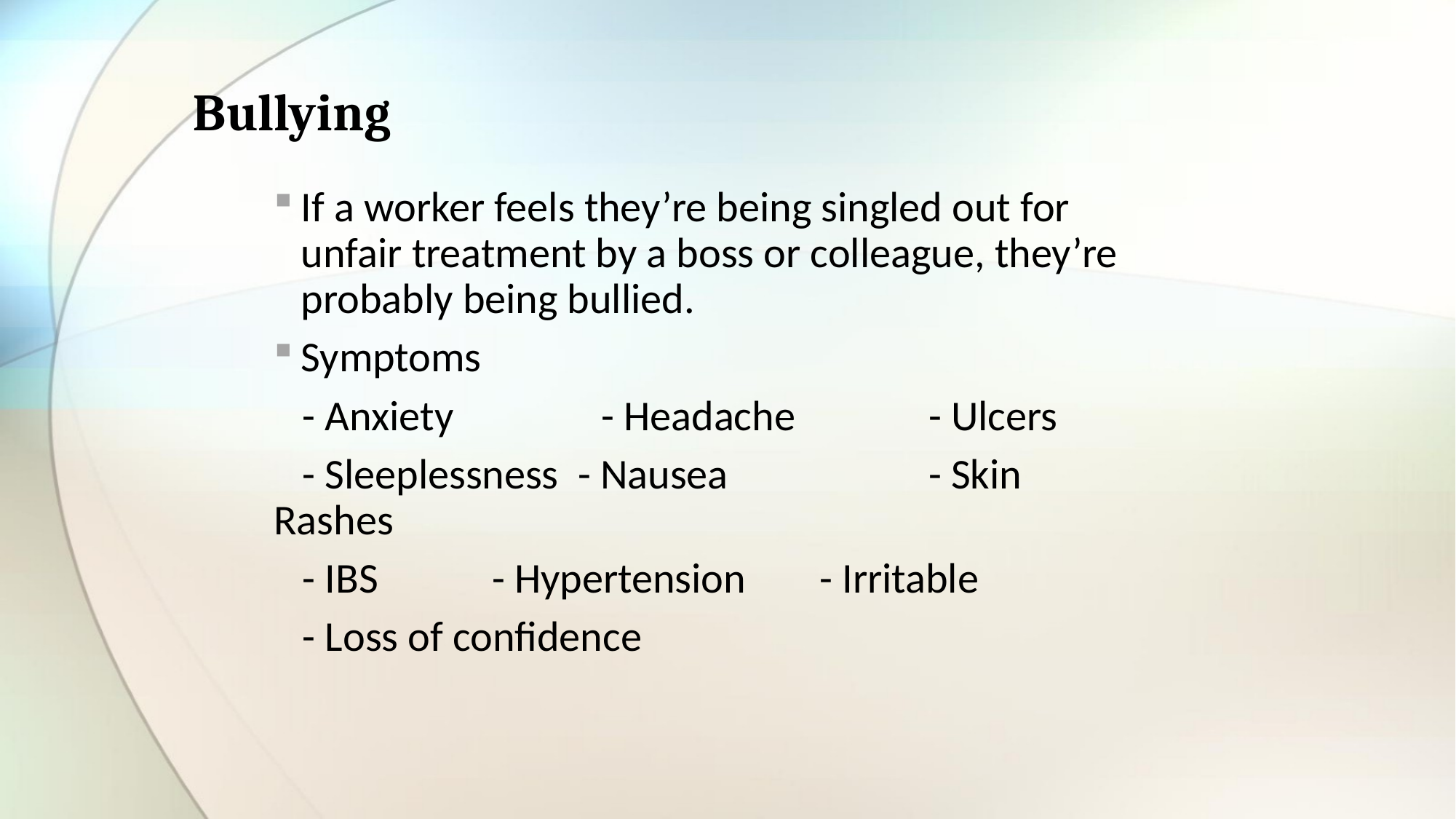

# Bullying
If a worker feels they’re being singled out for unfair treatment by a boss or colleague, they’re probably being bullied.
Symptoms
   - Anxiety		- Headache		- Ulcers
   - Sleeplessness  - Nausea		- Skin Rashes
   - IBS		- Hypertension	- Irritable
   - Loss of confidence